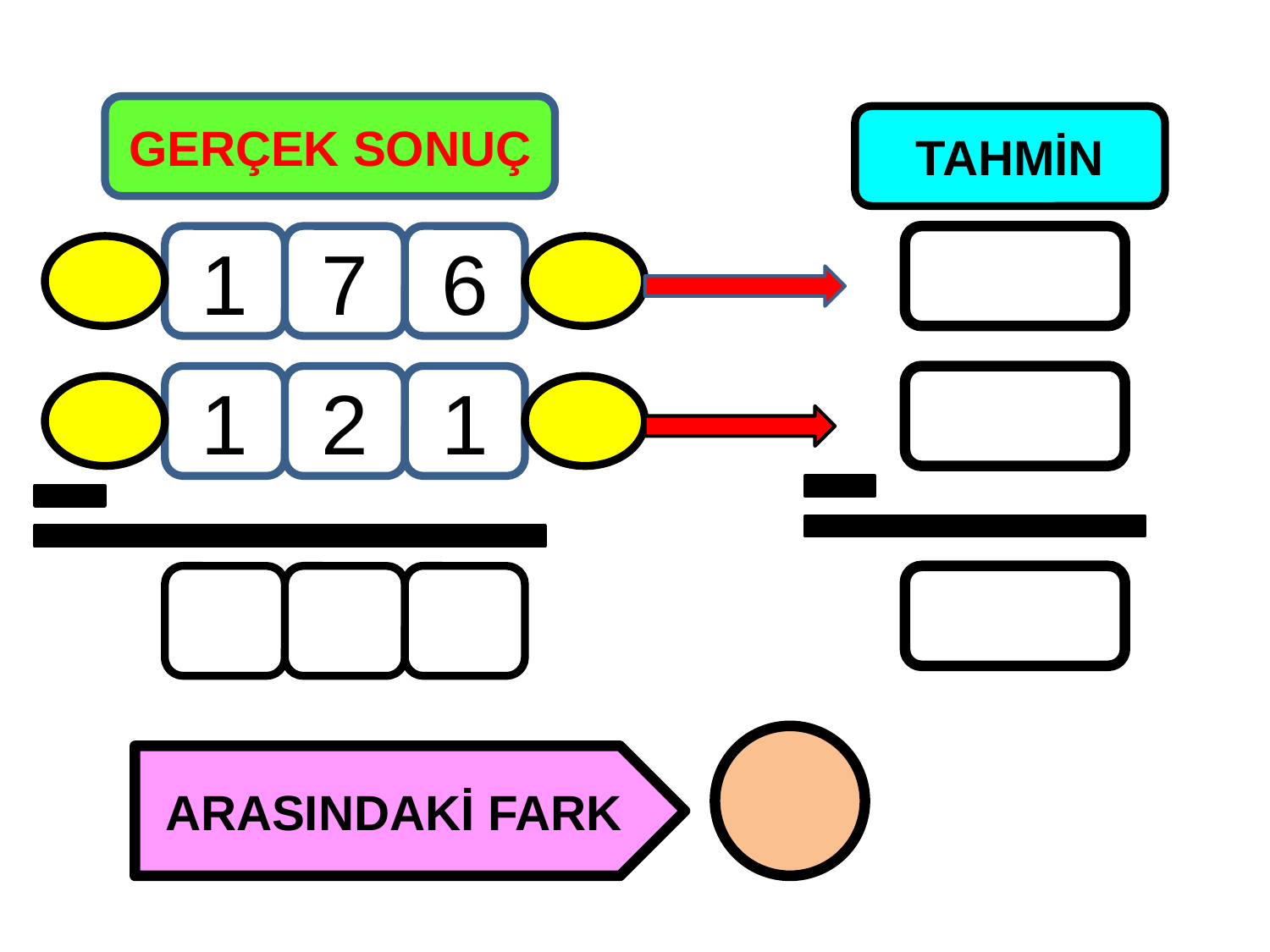

GERÇEK SONUÇ
TAHMİN
1
7
6

1
2
1

ARASINDAKİ FARK